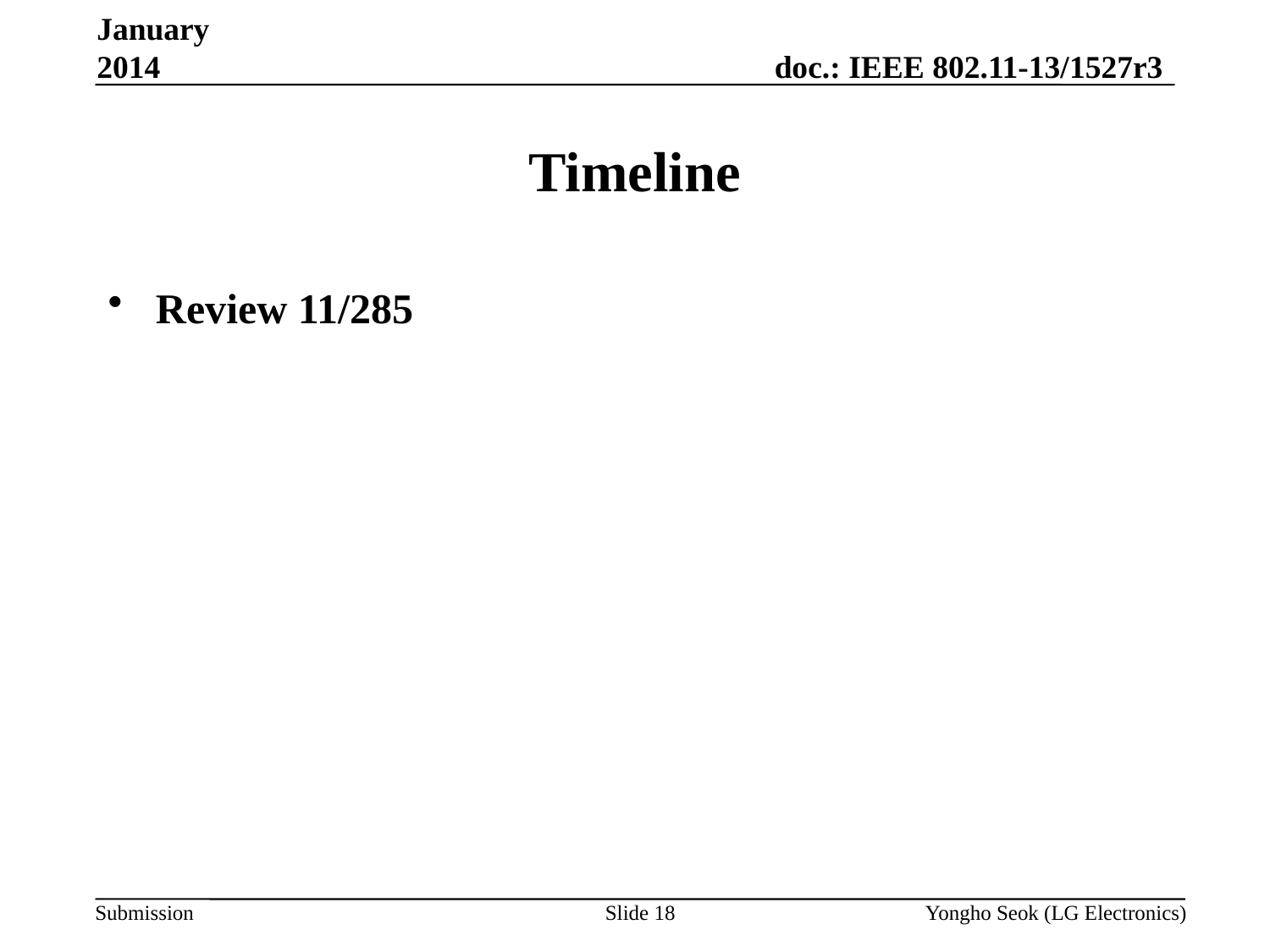

January 2014
# Timeline
Review 11/285

Slide 18
Yongho Seok (LG Electronics)